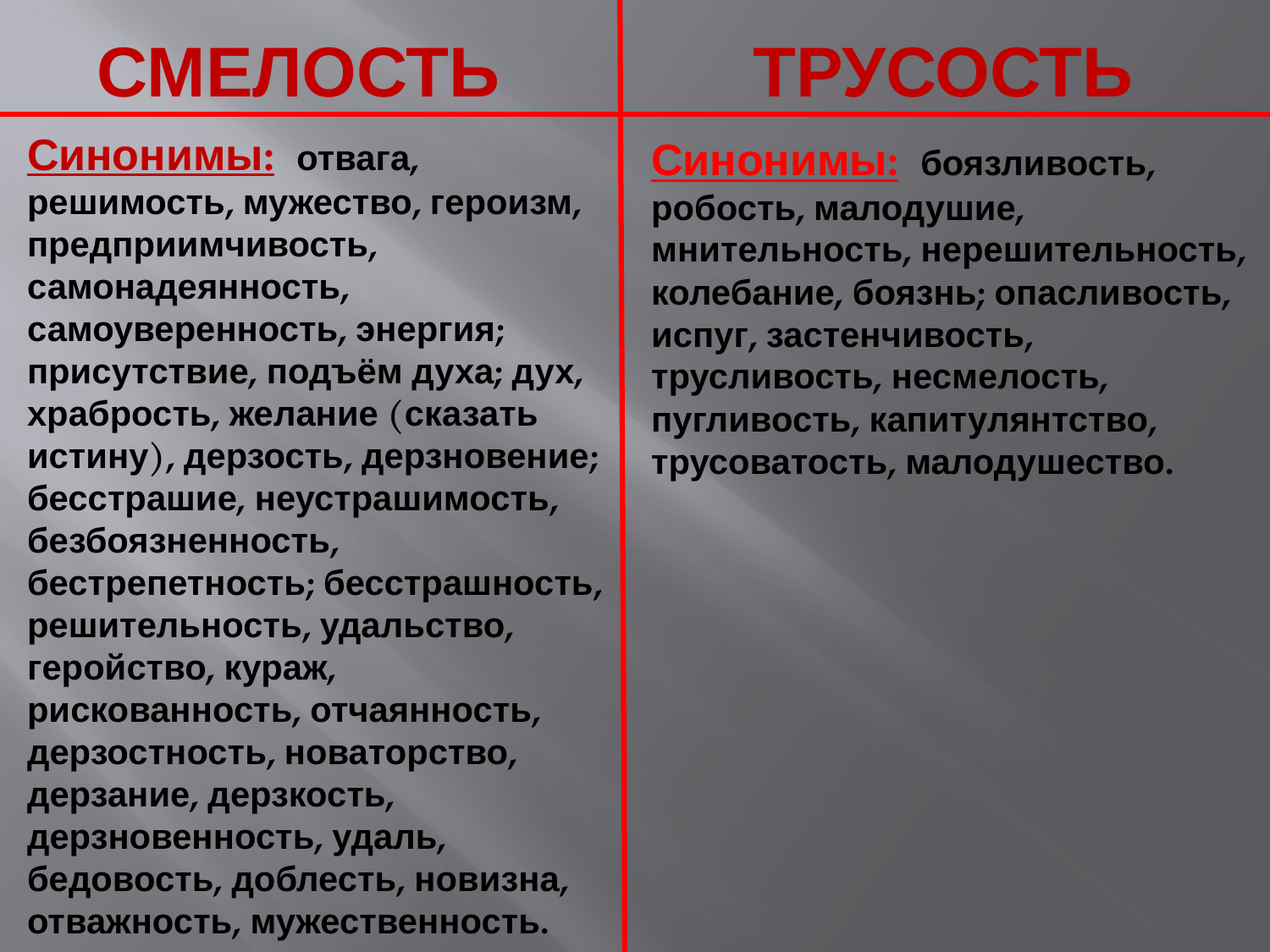

СМЕЛОСТЬ
ТРУСОСТЬ
Синонимы:  отвага, решимость, мужество, героизм, предприимчивость, самонадеянность, самоуверенность, энергия; присутствие, подъём духа; дух, храбрость, желание (сказать истину), дерзость, дерзновение; бесстрашие, неустрашимость, безбоязненность, бестрепетность; бесстрашность, решительность, удальство, геройство, кураж, рискованность, отчаянность, дерзостность, новаторство, дерзание, дерзкость, дерзновенность, удаль, бедовость, доблесть, новизна, отважность, мужественность.
Синонимы:  боязливость, робость, малодушие, мнительность, нерешительность, колебание, боязнь; опасливость, испуг, застенчивость, трусливость, несмелость, пугливость, капитулянтство, трусоватость, малодушество.